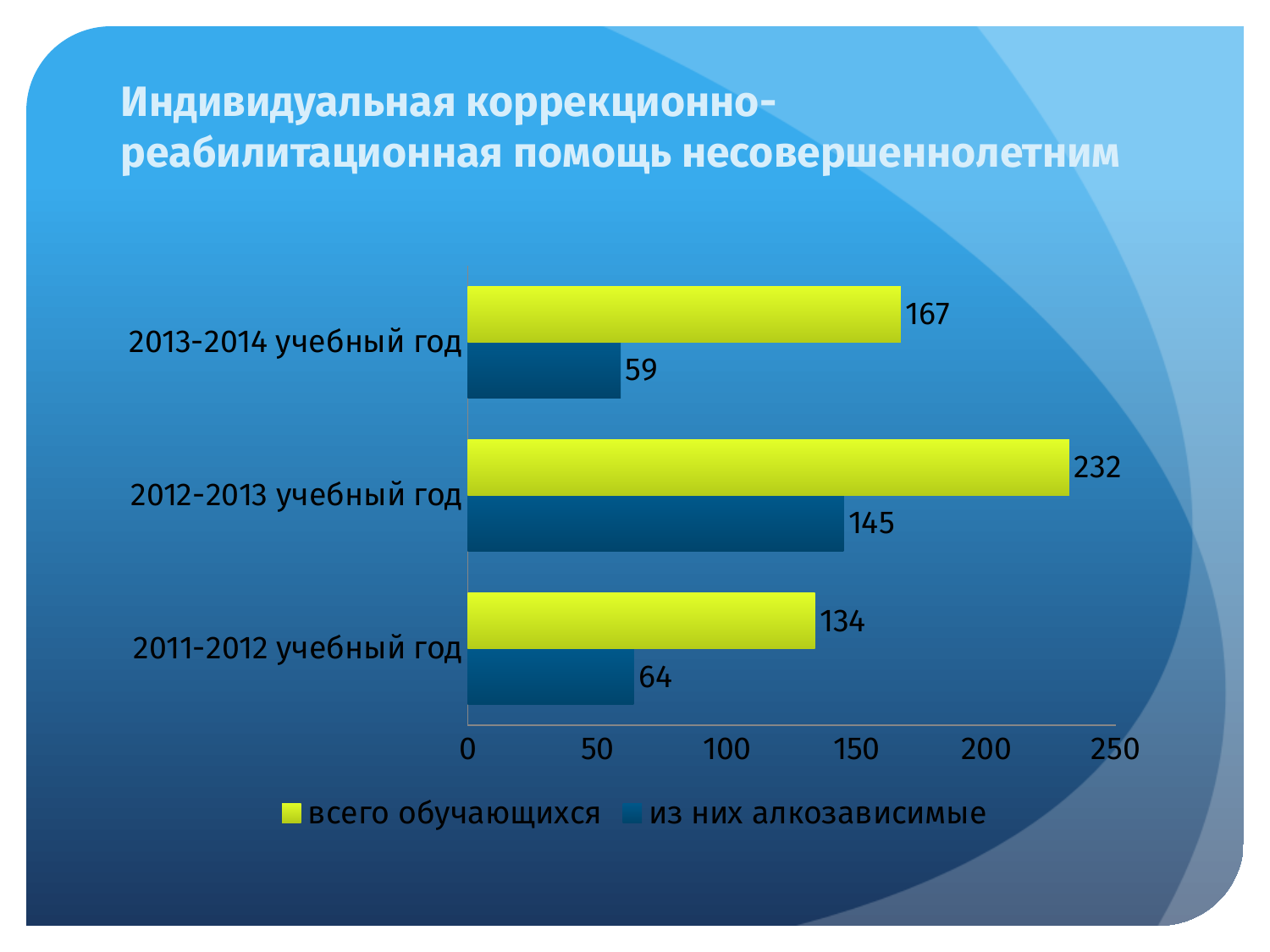

# Индивидуальная коррекционно-реабилитационная помощь несовершеннолетним

[unsupported chart]